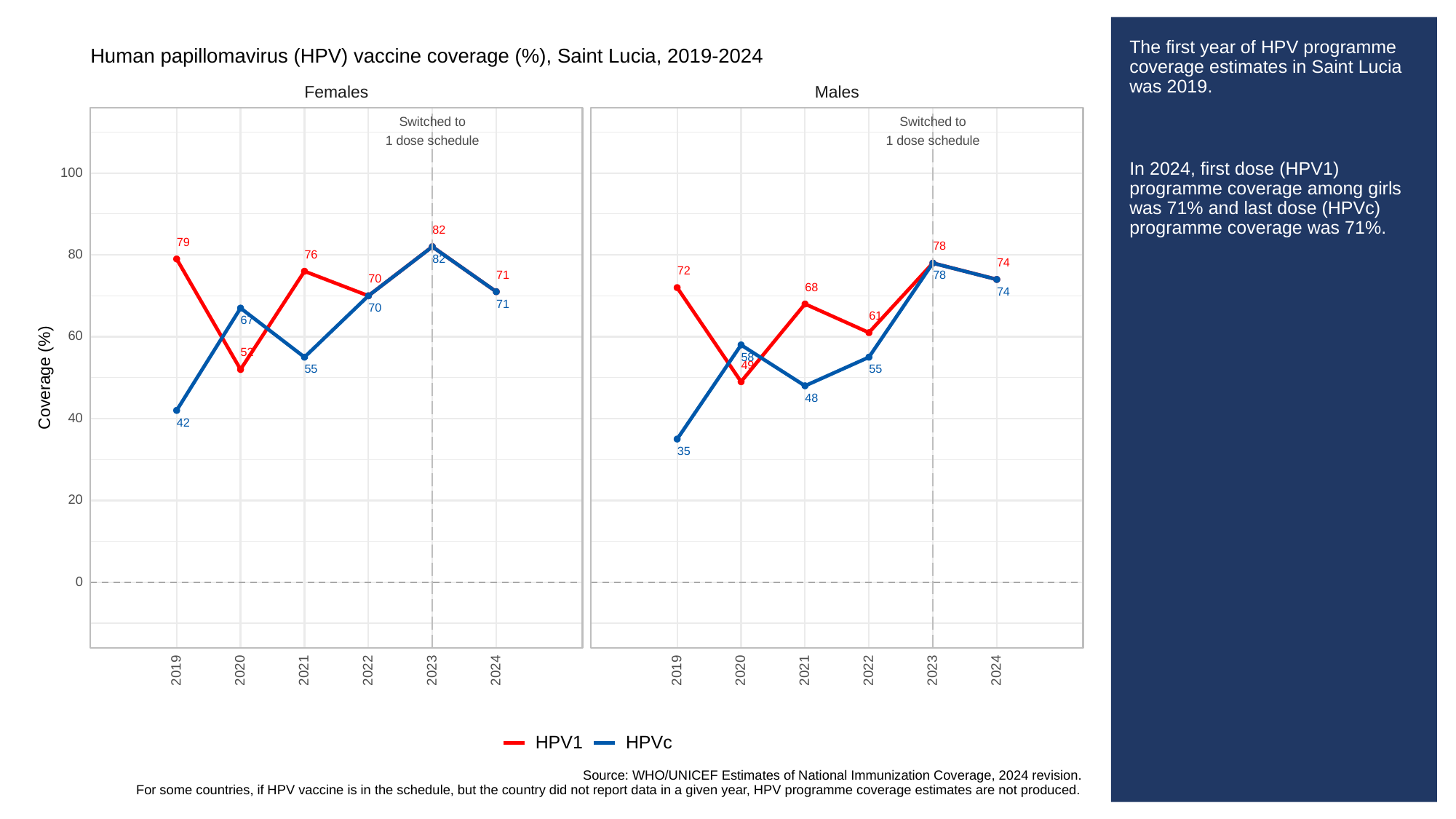

# The first year of HPV programme coverage estimates in Saint Lucia was 2019.

In 2024, first dose (HPV1) programme coverage among girls was 71% and last dose (HPVc) programme coverage was 71%.

Human papillomavirus (HPV) vaccine coverage (%), Saint Lucia, 2019-2024
Females
Males

Switched to
Switched to

1 dose schedule
1 dose schedule
100

82
79
78

80
76

82

74

72

71
78
70

68

74

71

70

61
67

60

52
58

49
55
55

Coverage (%)

48

40

42

35

20

0

2023
2023
2019
2020
2021
2022
2024
2019
2020
2021
2022
2024
HPVc
HPV1

Source: WHO/UNICEF Estimates of National Immunization Coverage, 2024 revision.
For some countries, if HPV vaccine is in the schedule, but the country did not report data in a given year, HPV programme coverage estimates are not produced.